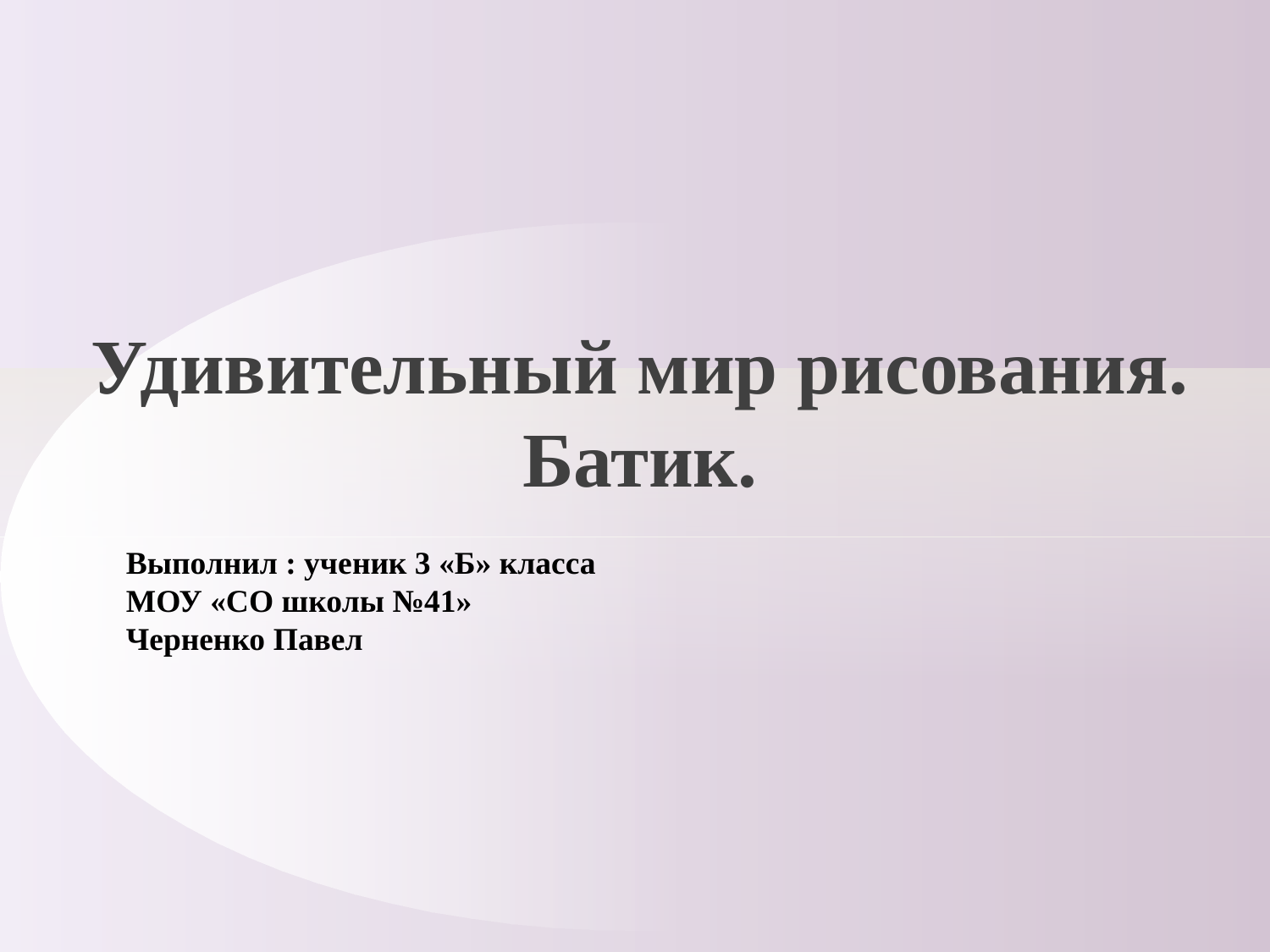

Удивительный мир рисования. Батик.

Выполнил : ученик 3 «Б» класса
МОУ «СО школы №41»
Черненко Павел